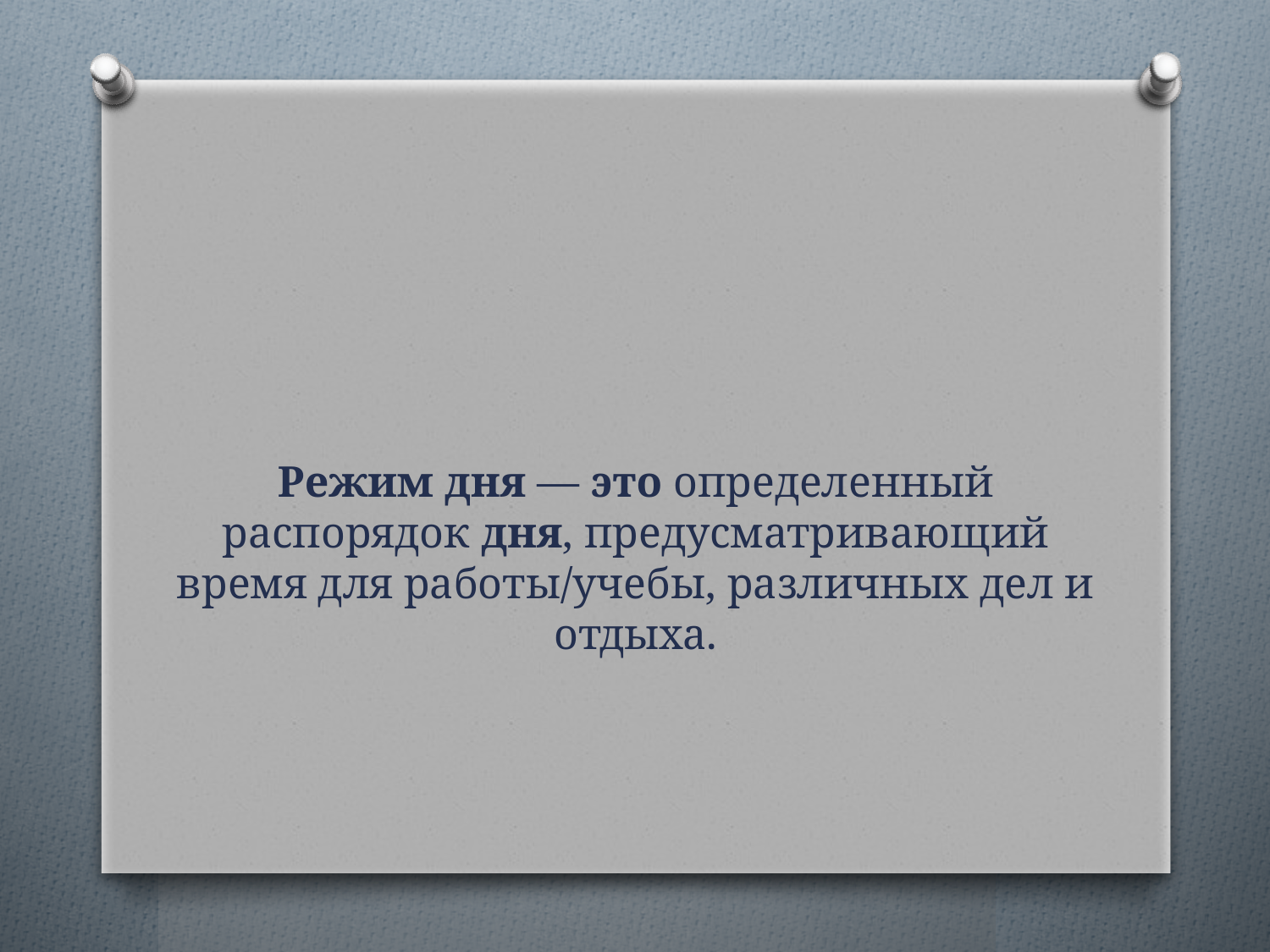

# Режим дня — это определенный распорядок дня, предусматривающий время для работы/учебы, различных дел и отдыха.